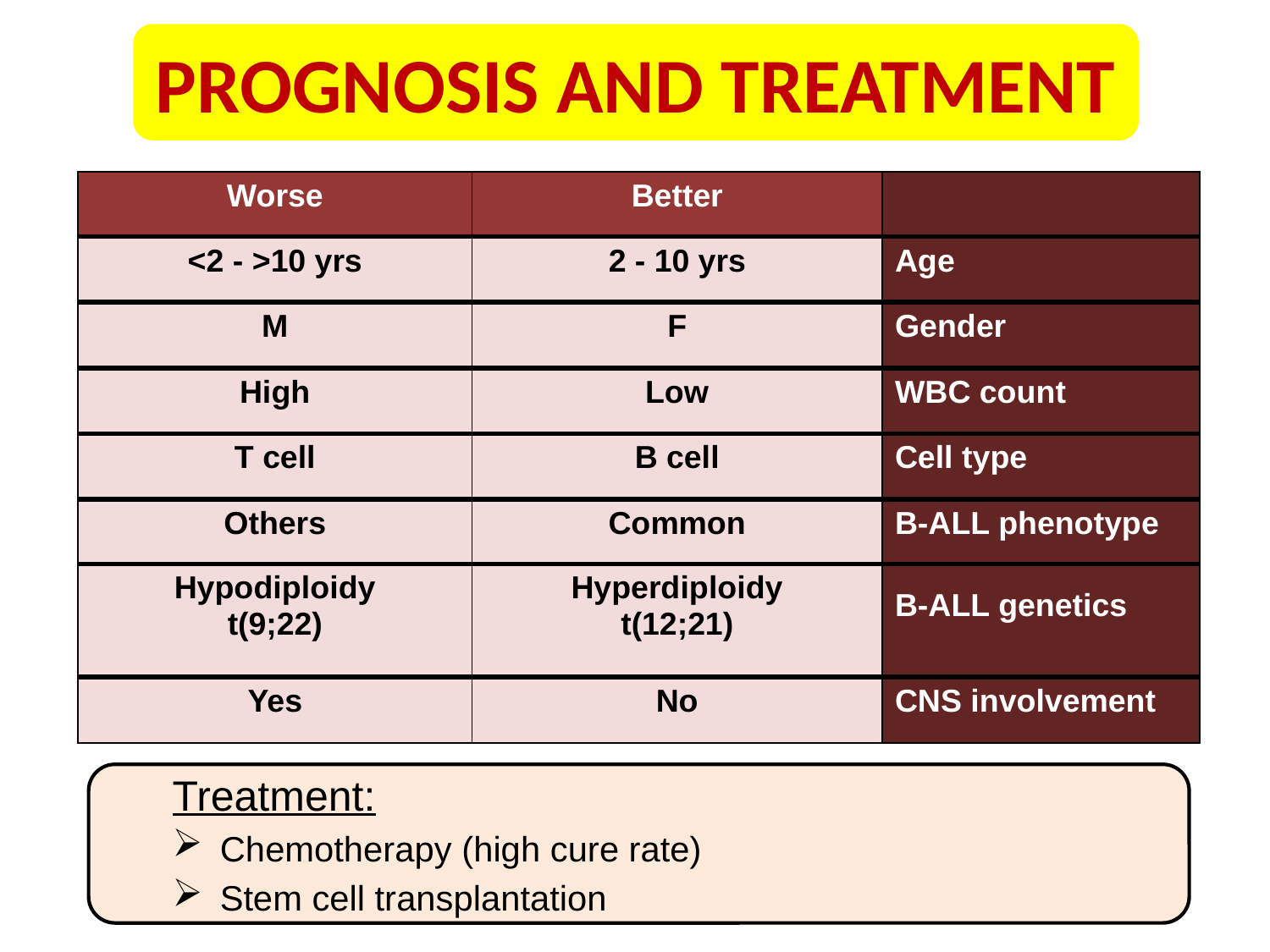

PROGNOSIS AND TREATMENT
| Worse | Better |  |
| --- | --- | --- |
| <2 - >10 yrs | 2 - 10 yrs | Age |
| M | F | Gender |
| High | Low | WBC count |
| T cell | B cell | Cell type |
| Others | Common | B-ALL phenotype |
| Hypodiploidy t(9;22) | Hyperdiploidy t(12;21) | B-ALL genetics |
| Yes | No | CNS involvement |
Treatment:
Chemotherapy (high cure rate)
Stem cell transplantation